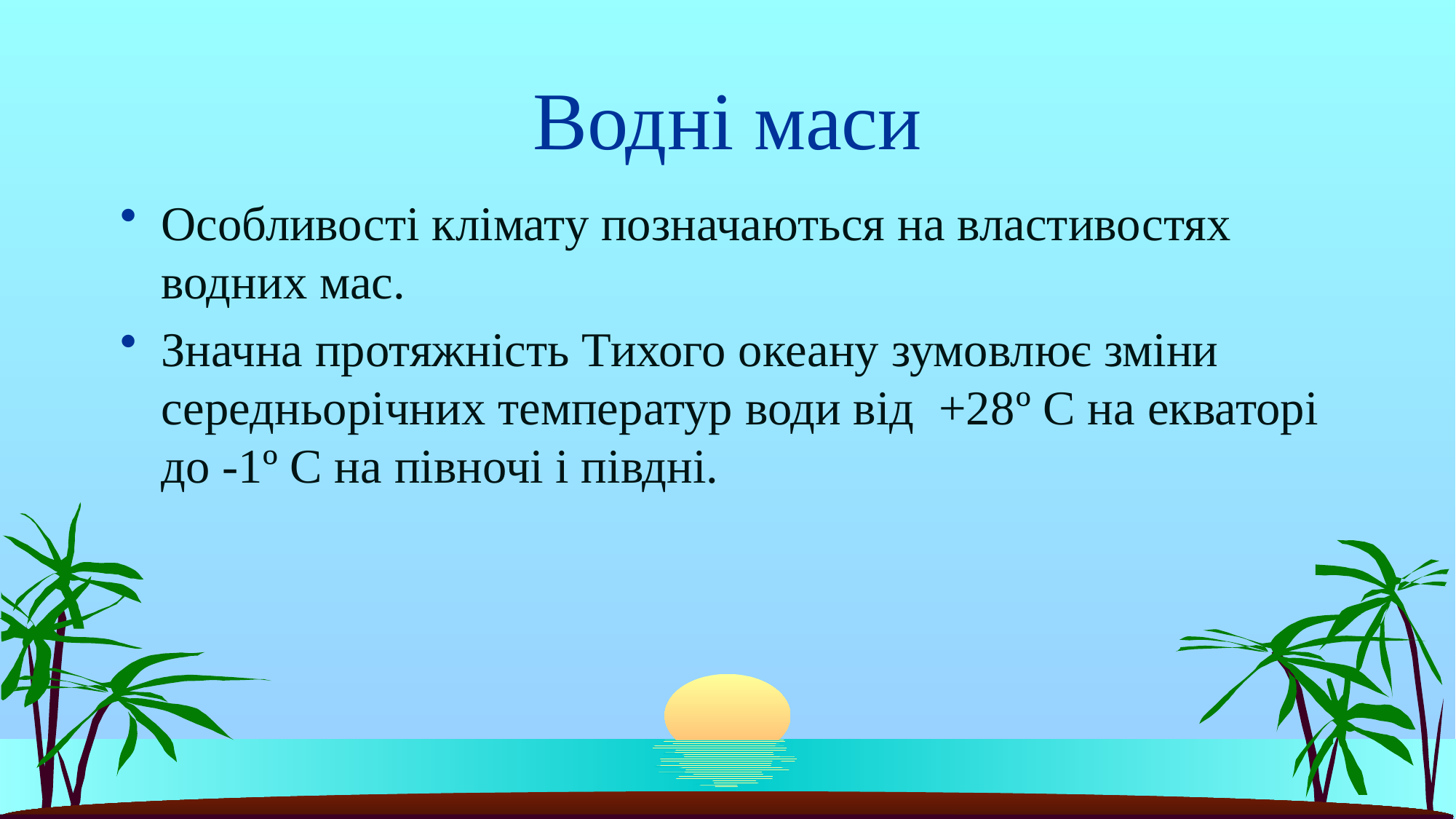

# Водні маси
Особливості клімату позначаються на властивостях водних мас.
Значна протяжність Тихого океану зумовлює зміни середньорічних температур води від  +28º С на екваторі до -1º С на півночі і півдні.